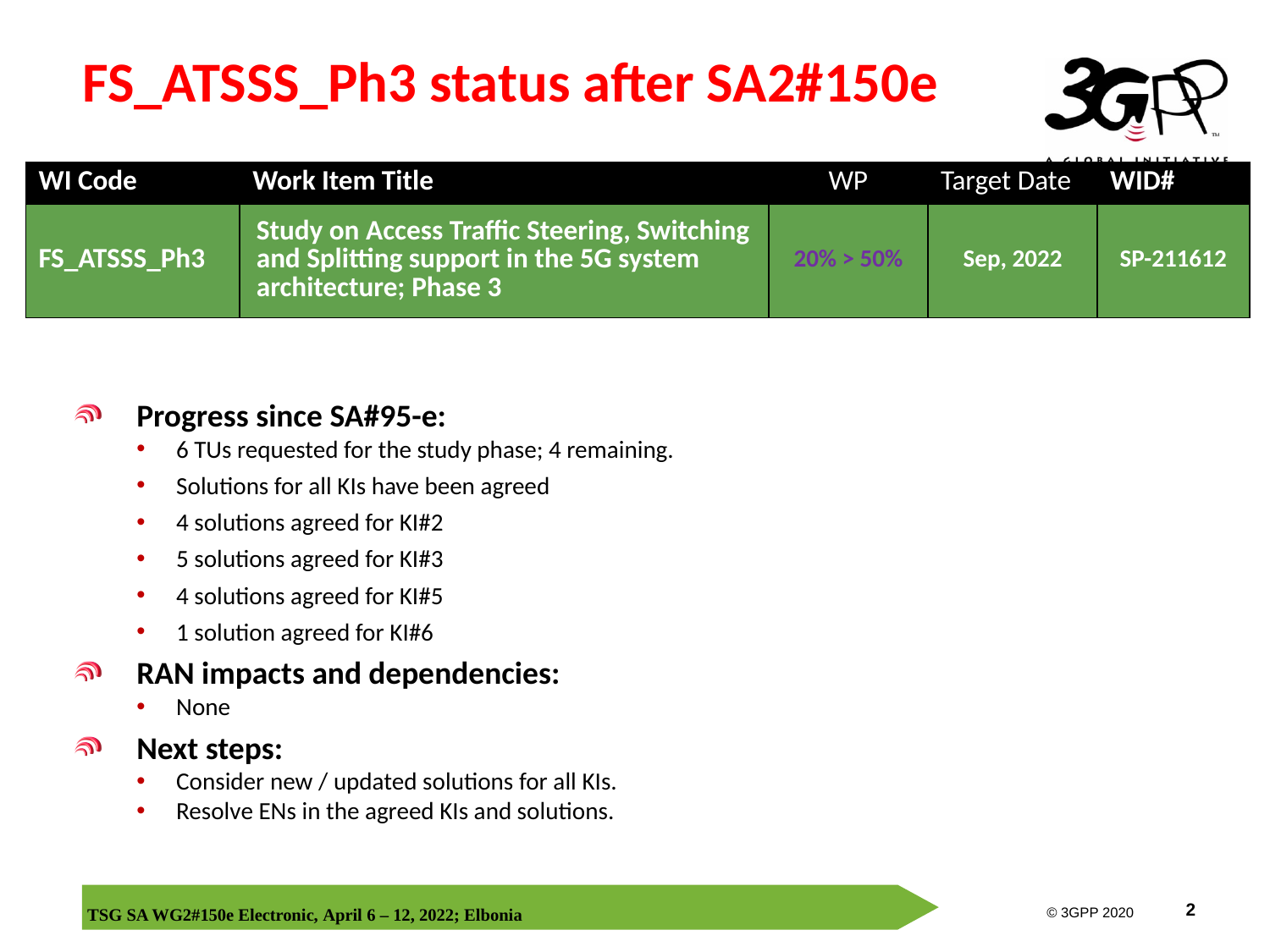

# FS_ATSSS_Ph3 status after SA2#150e
| WI Code | Work Item Title | WP | Target Date | WID# |
| --- | --- | --- | --- | --- |
| FS\_ATSSS\_Ph3 | Study on Access Traffic Steering, Switching and Splitting support in the 5G system architecture; Phase 3 | 20% > 50% | Sep, 2022 | SP-211612 |
Progress since SA#95-e:
6 TUs requested for the study phase; 4 remaining.
Solutions for all KIs have been agreed
4 solutions agreed for KI#2
5 solutions agreed for KI#3
4 solutions agreed for KI#5
1 solution agreed for KI#6
RAN impacts and dependencies:
None
Next steps:
Consider new / updated solutions for all KIs.
Resolve ENs in the agreed KIs and solutions.